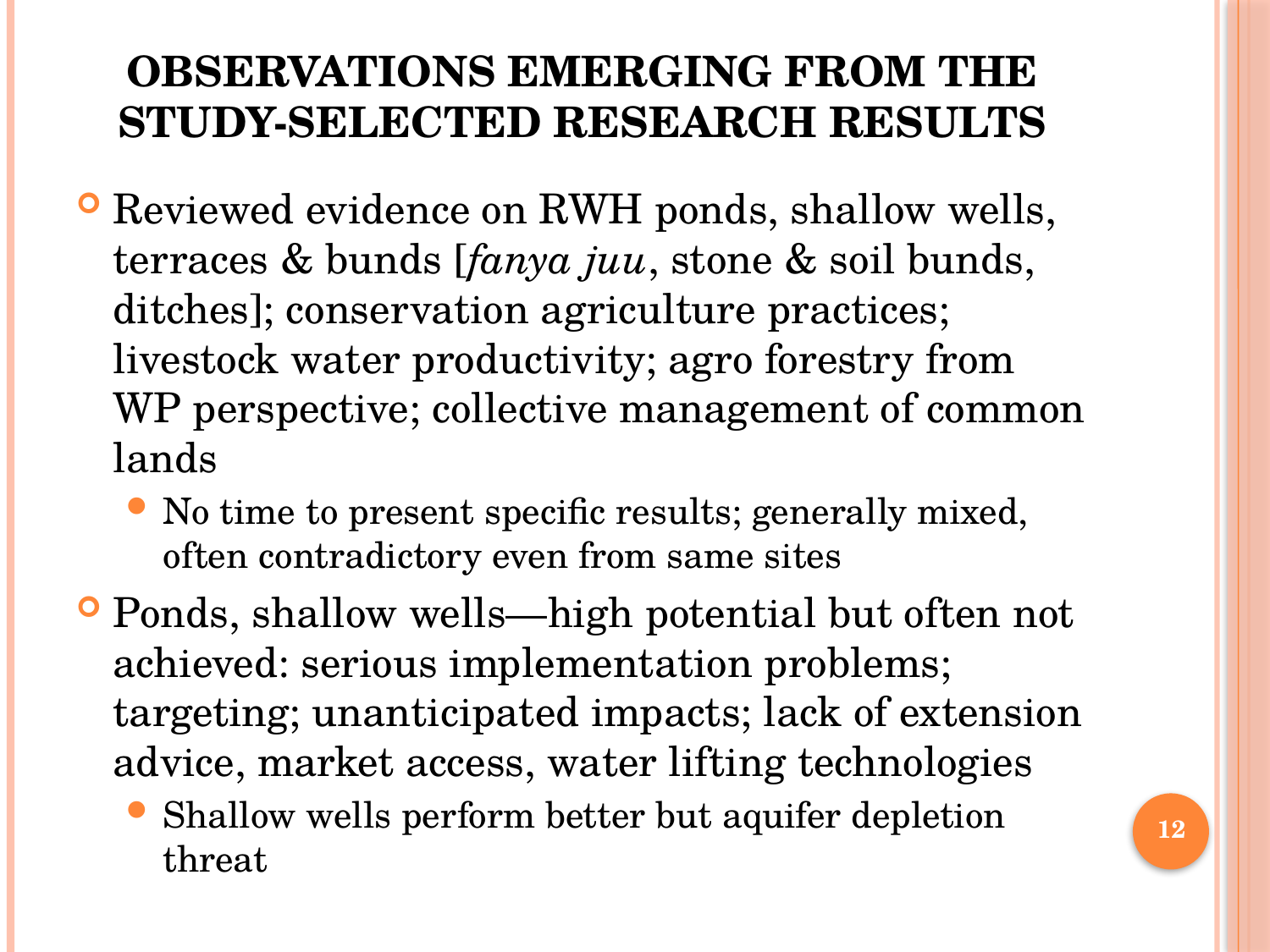

# observations emerging from the study-Selected Research results
Reviewed evidence on RWH ponds, shallow wells, terraces & bunds [fanya juu, stone & soil bunds, ditches]; conservation agriculture practices; livestock water productivity; agro forestry from WP perspective; collective management of common lands
No time to present specific results; generally mixed, often contradictory even from same sites
Ponds, shallow wells—high potential but often not achieved: serious implementation problems; targeting; unanticipated impacts; lack of extension advice, market access, water lifting technologies
Shallow wells perform better but aquifer depletion threat
12